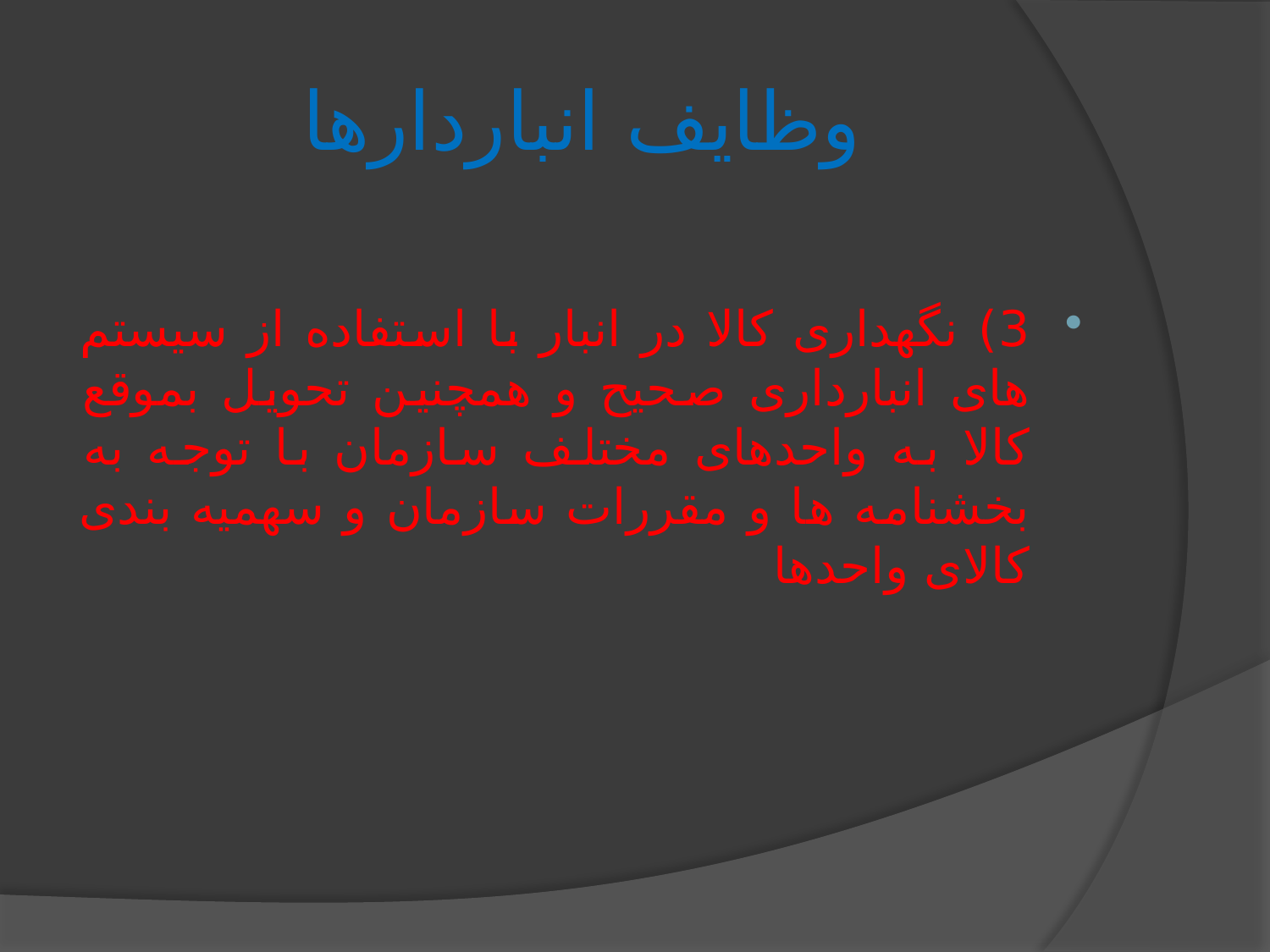

# وظایف انباردارها

3) نگهداری کالا در انبار با استفاده از سیستم های انبارداری صحیح و همچنین تحویل بموقع کالا به واحدهای مختلف سازمان با توجه به بخشنامه ها و مقررات سازمان و سهمیه بندی کالای واحدها